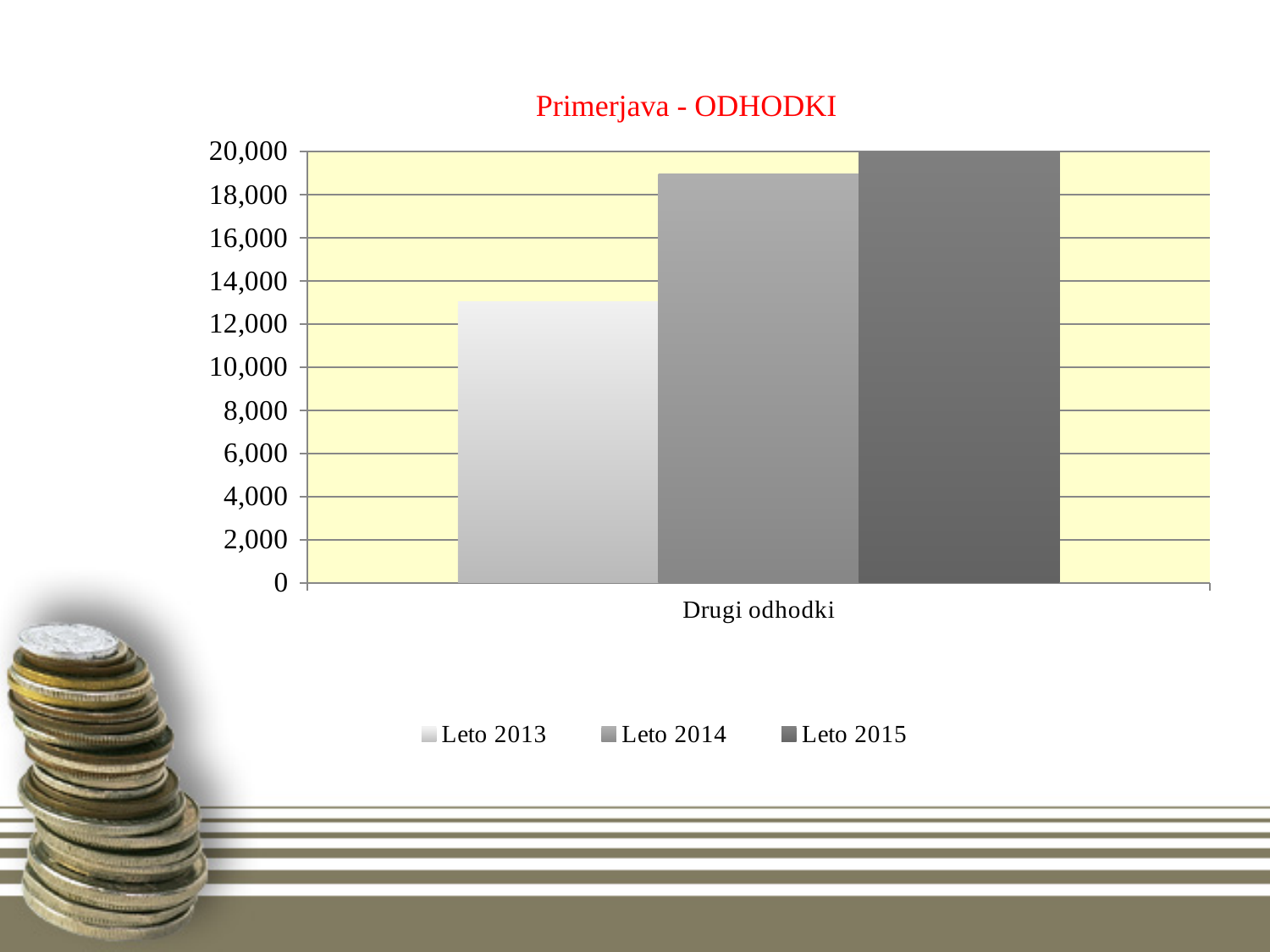

# Primerjava - ODHODKI

### Chart

| Category | Leto 2013 | Leto 2014 | Leto 2015 |
|---|---|---|---|
| Drugi odhodki | 13028.0 | 18952.0 | 31078.0 |